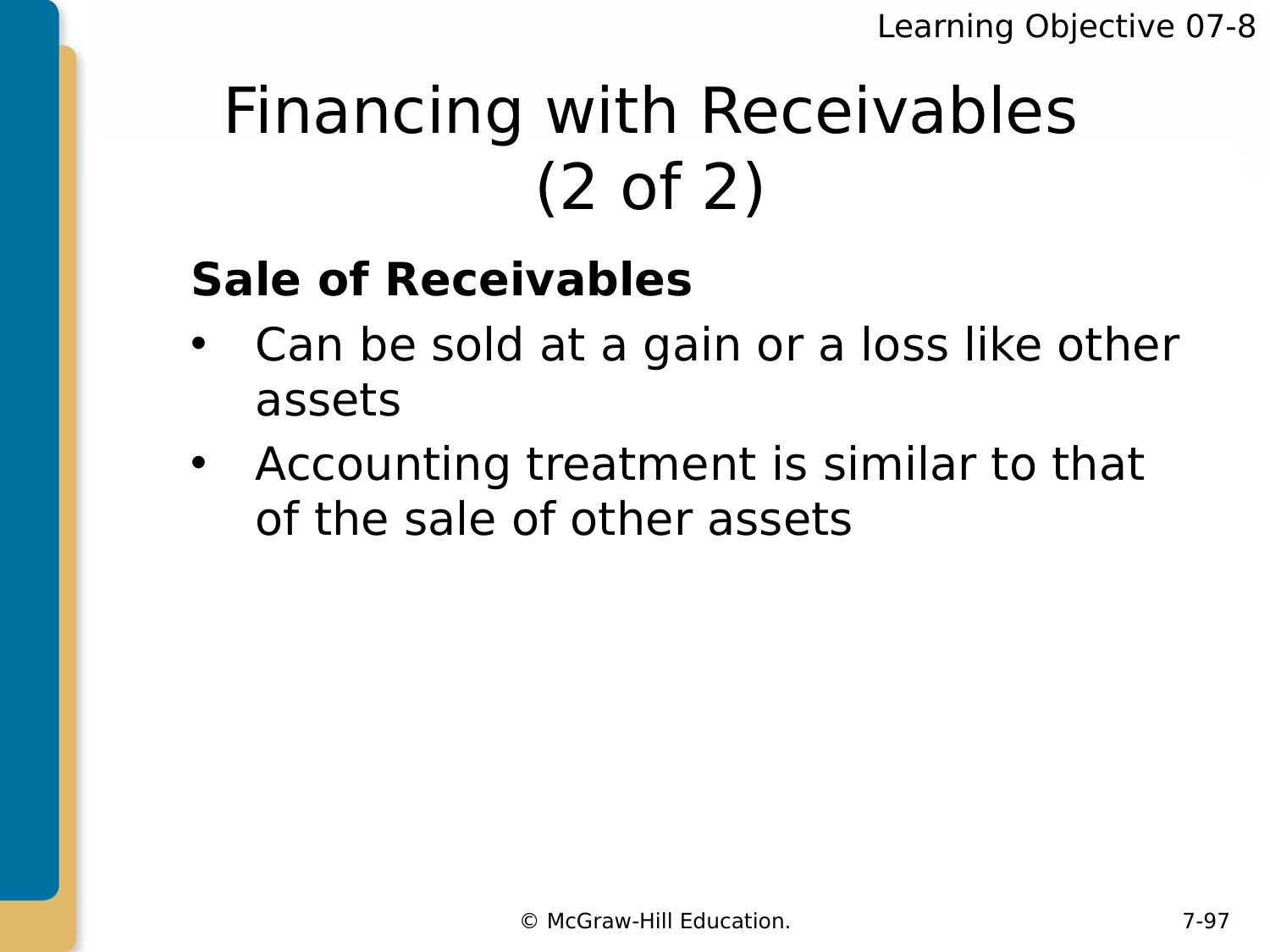

Learning Objective 07-8
# Financing with Receivables (2 of 2)
Sale of Receivables
Can be sold at a gain or a loss like other assets
Accounting treatment is similar to that of the sale of other assets